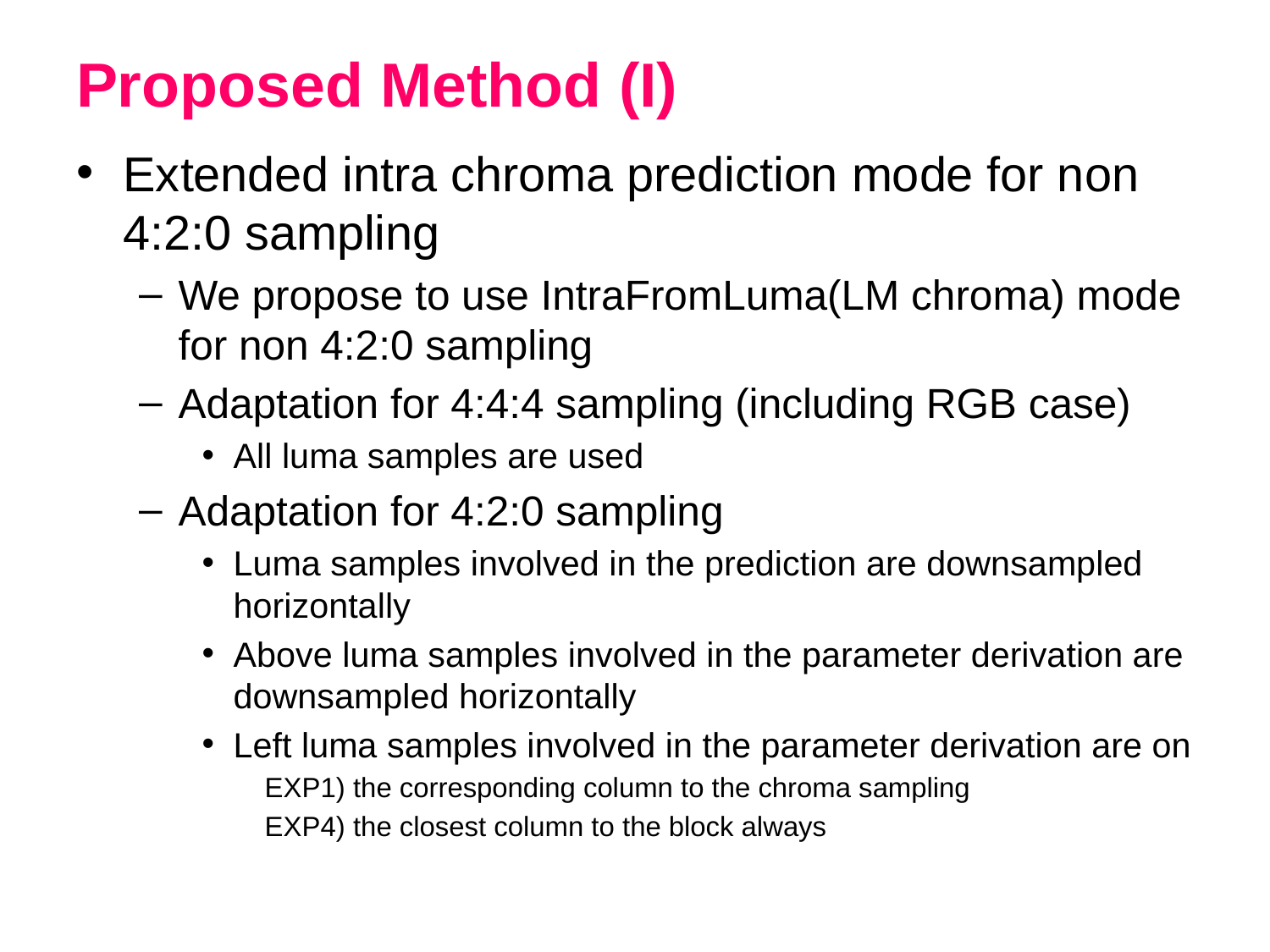

# Proposed Method (I)

Extended intra chroma prediction mode for non 4:2:0 sampling
We propose to use IntraFromLuma(LM chroma) mode for non 4:2:0 sampling
Adaptation for 4:4:4 sampling (including RGB case)
All luma samples are used
Adaptation for 4:2:0 sampling
Luma samples involved in the prediction are downsampled horizontally
Above luma samples involved in the parameter derivation are downsampled horizontally
Left luma samples involved in the parameter derivation are on
EXP1) the corresponding column to the chroma sampling
EXP4) the closest column to the block always